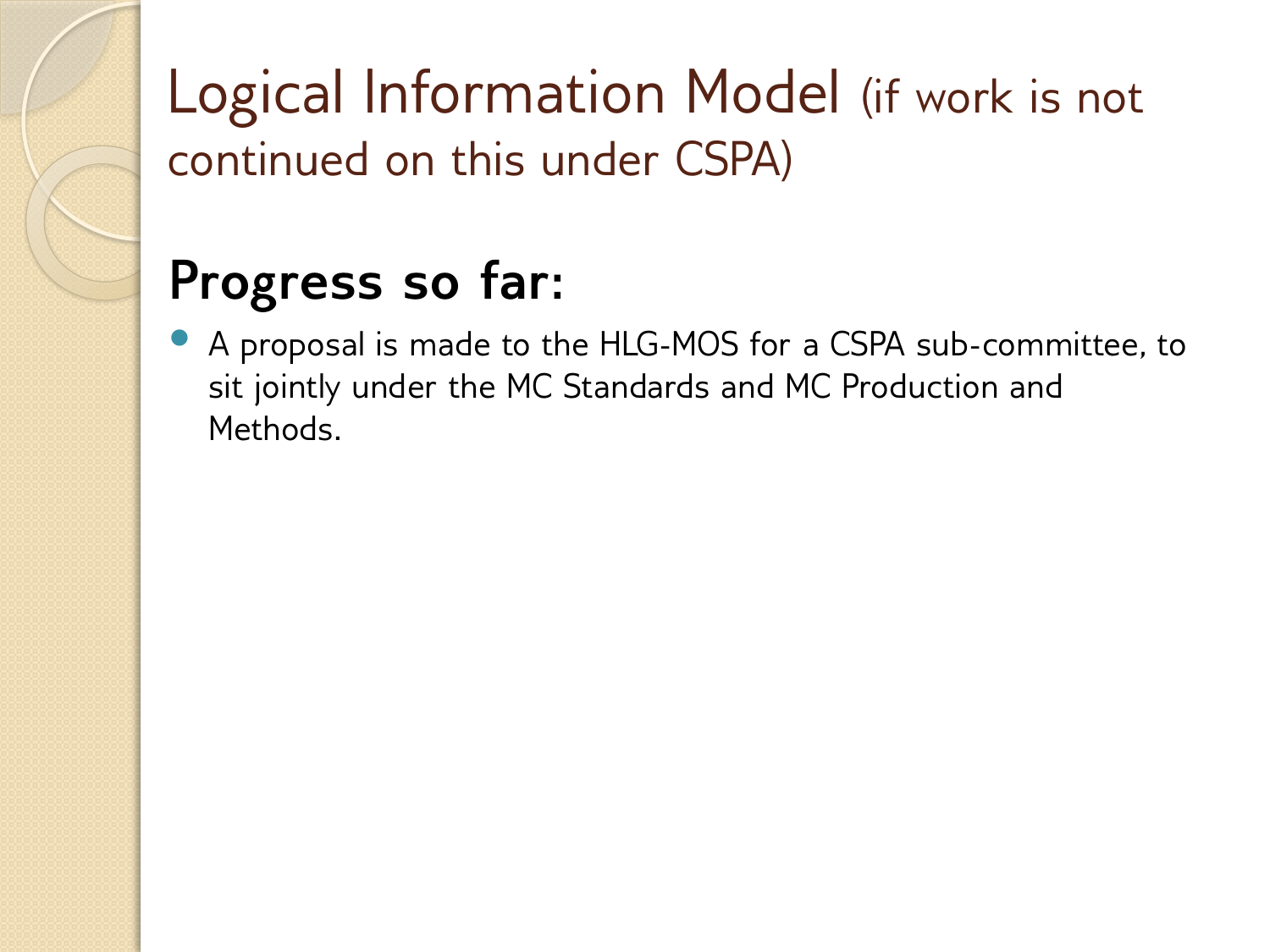

# Logical Information Model (if work is not continued on this under CSPA)
Progress so far:
A proposal is made to the HLG-MOS for a CSPA sub-committee, to sit jointly under the MC Standards and MC Production and Methods.